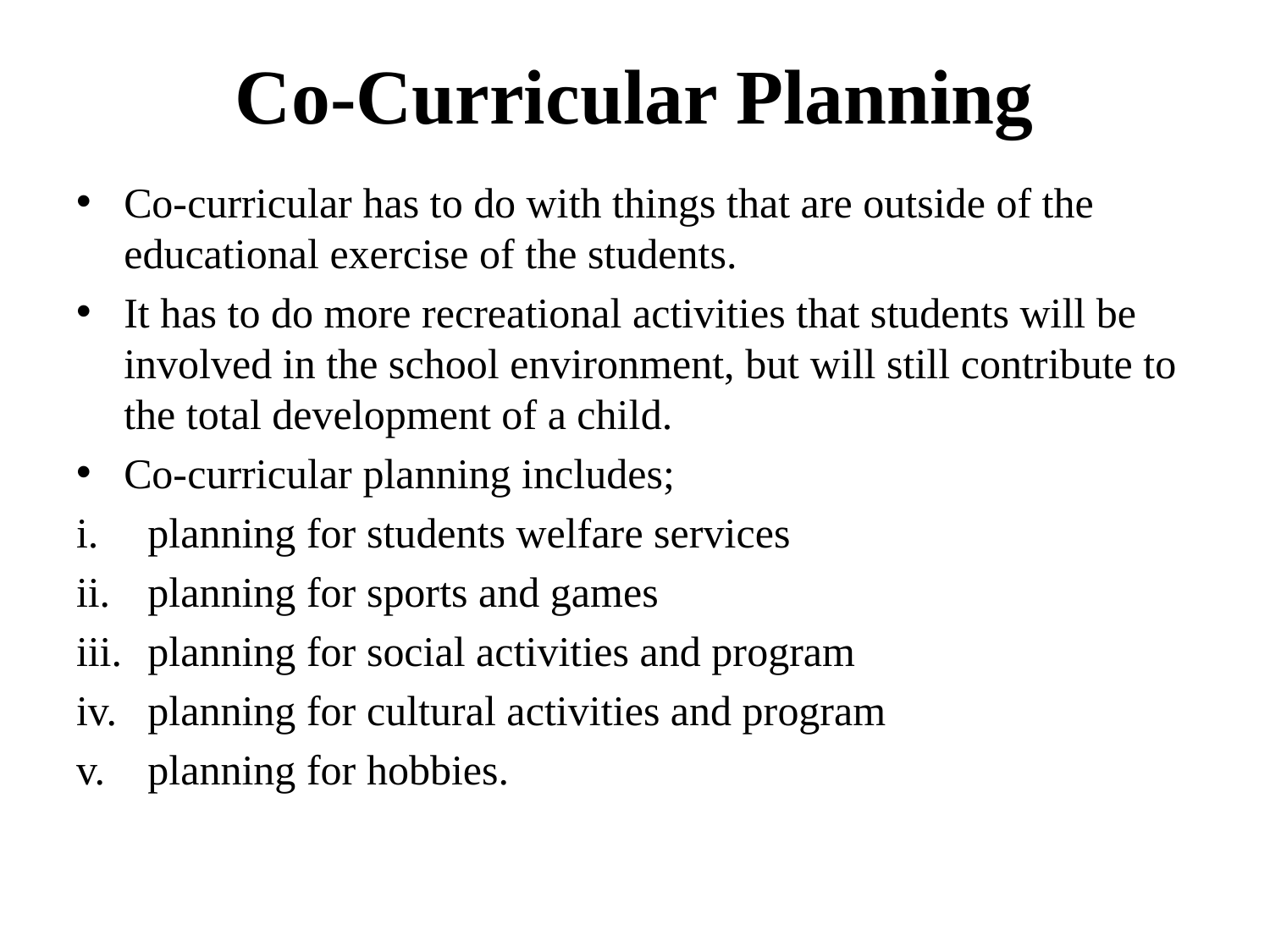

# Co-Curricular Planning
Co-curricular has to do with things that are outside of the educational exercise of the students.
It has to do more recreational activities that students will be involved in the school environment, but will still contribute to the total development of a child.
Co-curricular planning includes;
planning for students welfare services
planning for sports and games
planning for social activities and program
planning for cultural activities and program
planning for hobbies.